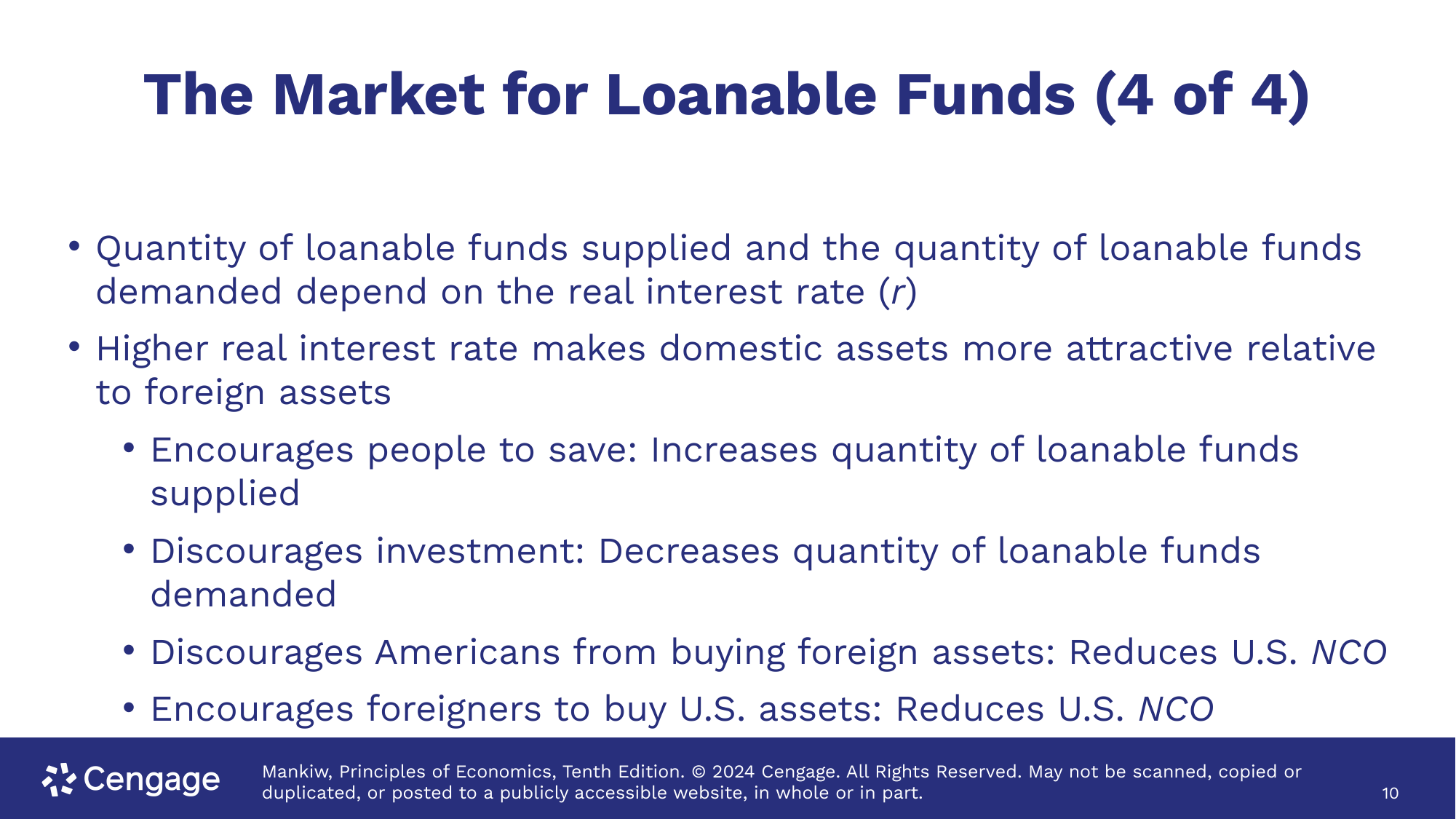

# The Market for Loanable Funds (4 of 4)
Quantity of loanable funds supplied and the quantity of loanable funds demanded depend on the real interest rate (r)
Higher real interest rate makes domestic assets more attractive relative to foreign assets
Encourages people to save: Increases quantity of loanable funds supplied
Discourages investment: Decreases quantity of loanable funds demanded
Discourages Americans from buying foreign assets: Reduces U.S. NCO
Encourages foreigners to buy U.S. assets: Reduces U.S. NCO